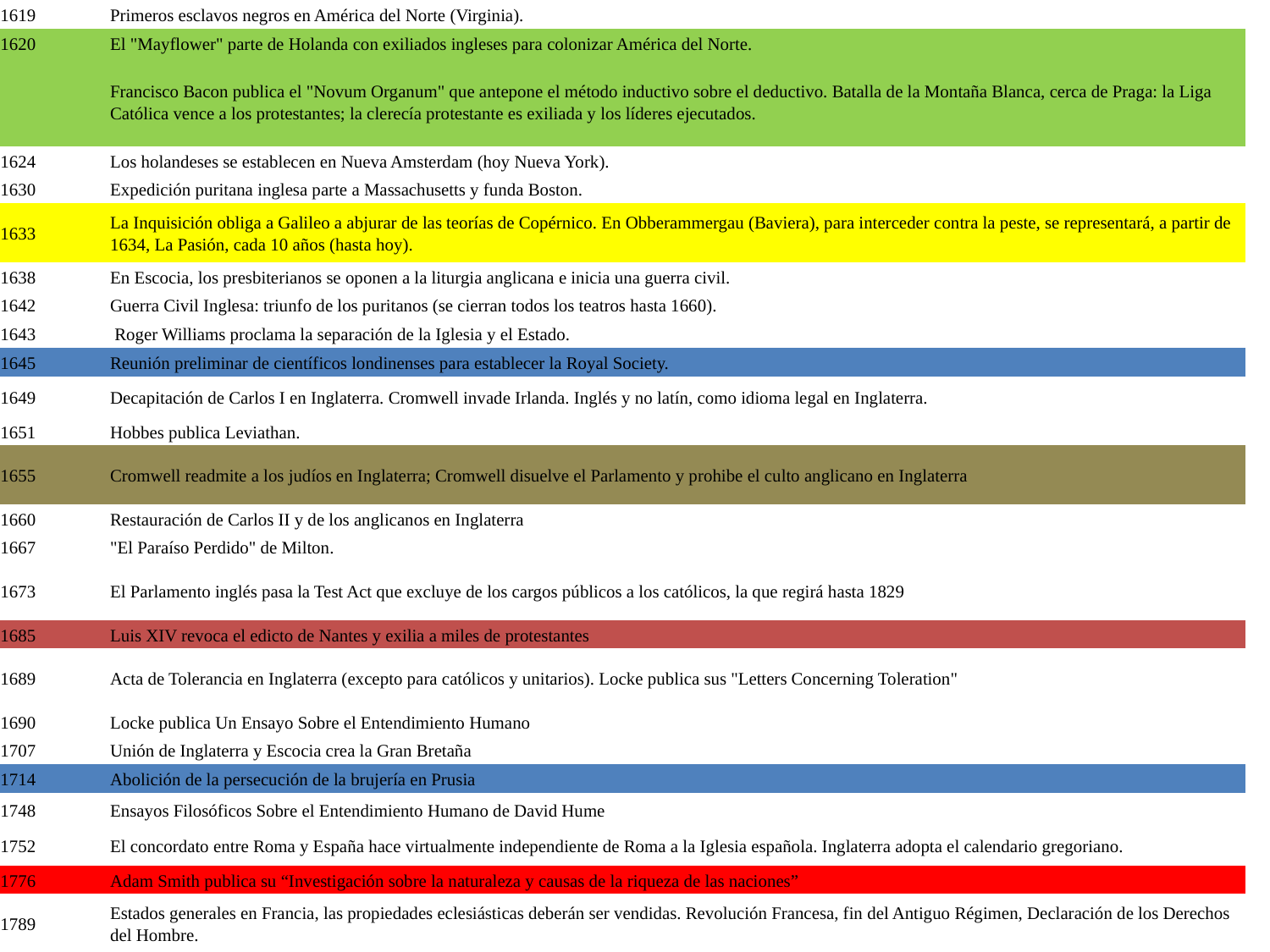

| 1619 | Primeros esclavos negros en América del Norte (Virginia). |
| --- | --- |
| 1620 | El "Mayflower" parte de Holanda con exiliados ingleses para colonizar América del Norte. |
|  | Francisco Bacon publica el "Novum Organum" que antepone el método inductivo sobre el deductivo. Batalla de la Montaña Blanca, cerca de Praga: la Liga Católica vence a los protestantes; la clerecía protestante es exiliada y los líderes ejecutados. |
| 1624 | Los holandeses se establecen en Nueva Amsterdam (hoy Nueva York). |
| 1630 | Expedición puritana inglesa parte a Massachusetts y funda Boston. |
| 1633 | La Inquisición obliga a Galileo a abjurar de las teorías de Copérnico. En Obberammergau (Baviera), para interceder contra la peste, se representará, a partir de 1634, La Pasión, cada 10 años (hasta hoy). |
| 1638 | En Escocia, los presbiterianos se oponen a la liturgia anglicana e inicia una guerra civil. |
| 1642 | Guerra Civil Inglesa: triunfo de los puritanos (se cierran todos los teatros hasta 1660). |
| 1643 | Roger Williams proclama la separación de la Iglesia y el Estado. |
| 1645 | Reunión preliminar de científicos londinenses para establecer la Royal Society. |
| 1649 | Decapitación de Carlos I en Inglaterra. Cromwell invade Irlanda. Inglés y no latín, como idioma legal en Inglaterra. |
| 1651 | Hobbes publica Leviathan. |
| 1655 | Cromwell readmite a los judíos en Inglaterra; Cromwell disuelve el Parlamento y prohibe el culto anglicano en Inglaterra |
| 1660 | Restauración de Carlos II y de los anglicanos en Inglaterra |
| 1667 | "El Paraíso Perdido" de Milton. |
| 1673 | El Parlamento inglés pasa la Test Act que excluye de los cargos públicos a los católicos, la que regirá hasta 1829 |
| 1685 | Luis XIV revoca el edicto de Nantes y exilia a miles de protestantes |
| 1689 | Acta de Tolerancia en Inglaterra (excepto para católicos y unitarios). Locke publica sus "Letters Concerning Toleration" |
| 1690 | Locke publica Un Ensayo Sobre el Entendimiento Humano |
| 1707 | Unión de Inglaterra y Escocia crea la Gran Bretaña |
| 1714 | Abolición de la persecución de la brujería en Prusia |
| 1748 | Ensayos Filosóficos Sobre el Entendimiento Humano de David Hume |
| 1752 | El concordato entre Roma y España hace virtualmente independiente de Roma a la Iglesia española. Inglaterra adopta el calendario gregoriano. |
| 1776 | Adam Smith publica su “Investigación sobre la naturaleza y causas de la riqueza de las naciones” |
| 1789 | Estados generales en Francia, las propiedades eclesiásticas deberán ser vendidas. Revolución Francesa, fin del Antiguo Régimen, Declaración de los Derechos del Hombre. |
#